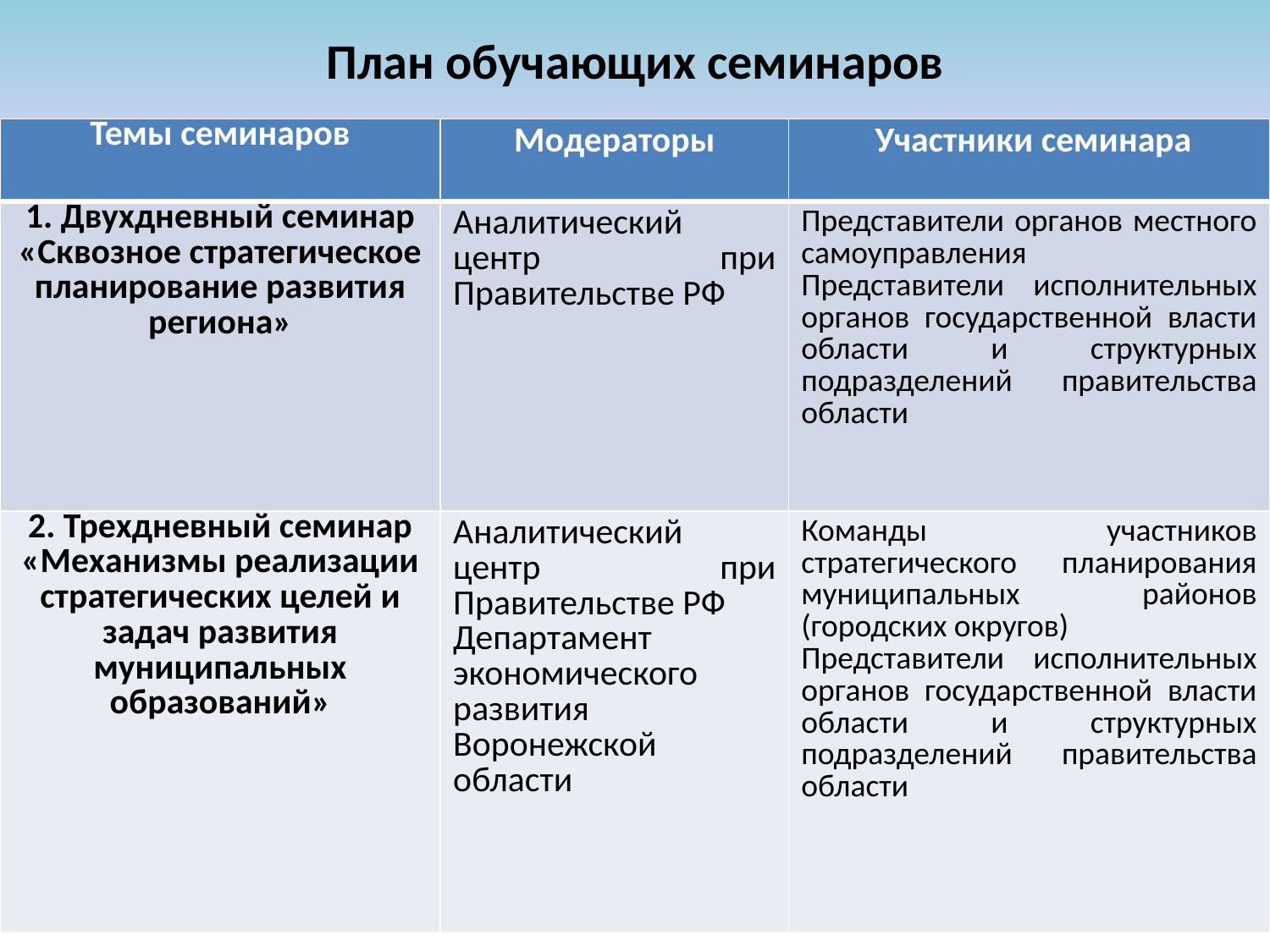

# План обучающих семинаров
| Темы семинаров | Модераторы | Участники семинара |
| --- | --- | --- |
| 1. Двухдневный семинар «Сквозное стратегическое планирование развития региона» | Аналитический центр при Правительстве РФ | Представители органов местного самоуправления Представители исполнительных органов государственной власти области и структурных подразделений правительства области |
| 2. Трехдневный семинар «Механизмы реализации стратегических целей и задач развития муниципальных образований» | Аналитический центр при Правительстве РФ Департамент экономического развития Воронежской области | Команды участников стратегического планирования муниципальных районов (городских округов) Представители исполнительных органов государственной власти области и структурных подразделений правительства области |